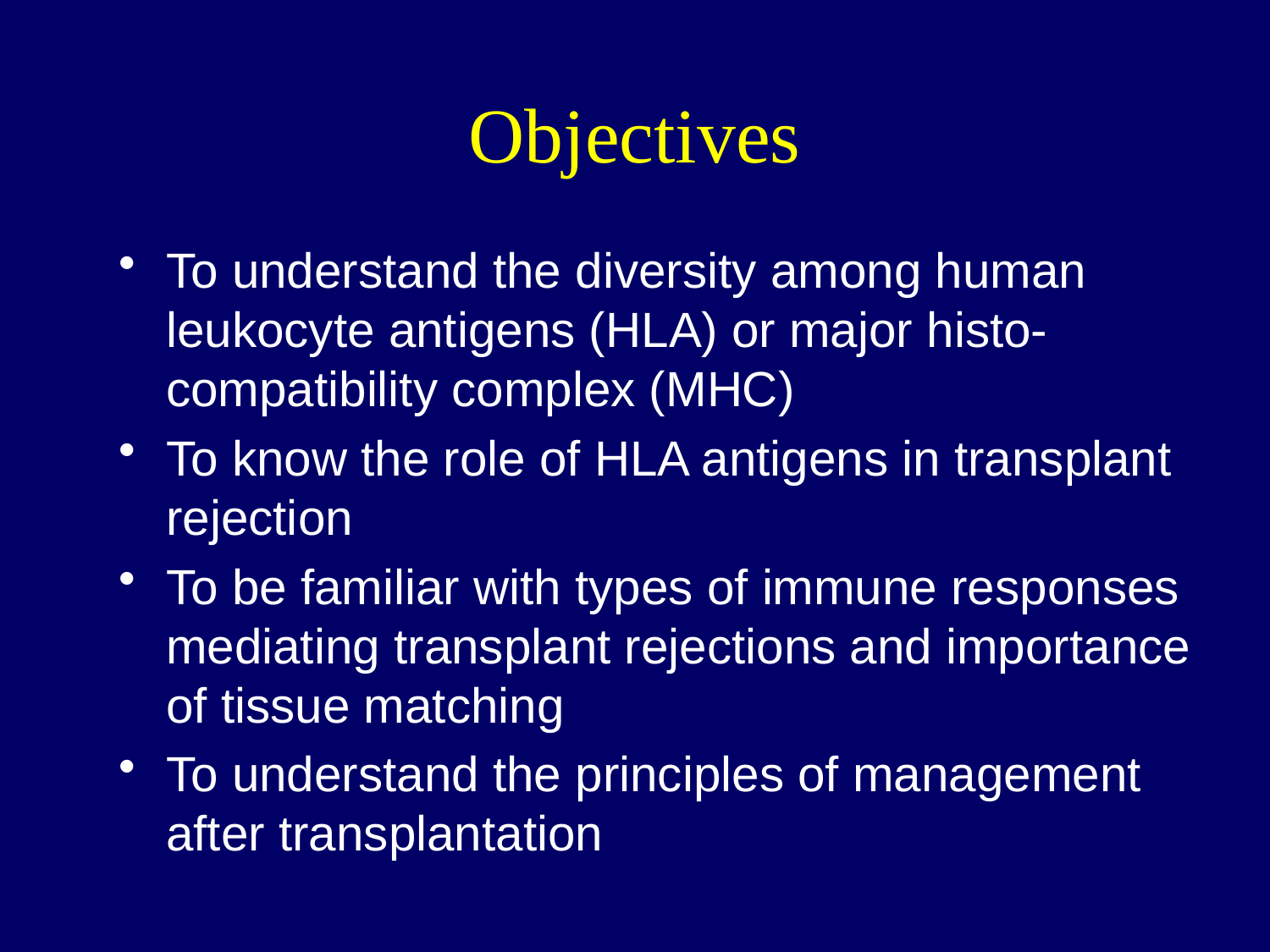

# Objectives
To understand the diversity among human leukocyte antigens (HLA) or major histo-compatibility complex (MHC)
To know the role of HLA antigens in transplant rejection
To be familiar with types of immune responses mediating transplant rejections and importance of tissue matching
To understand the principles of management after transplantation